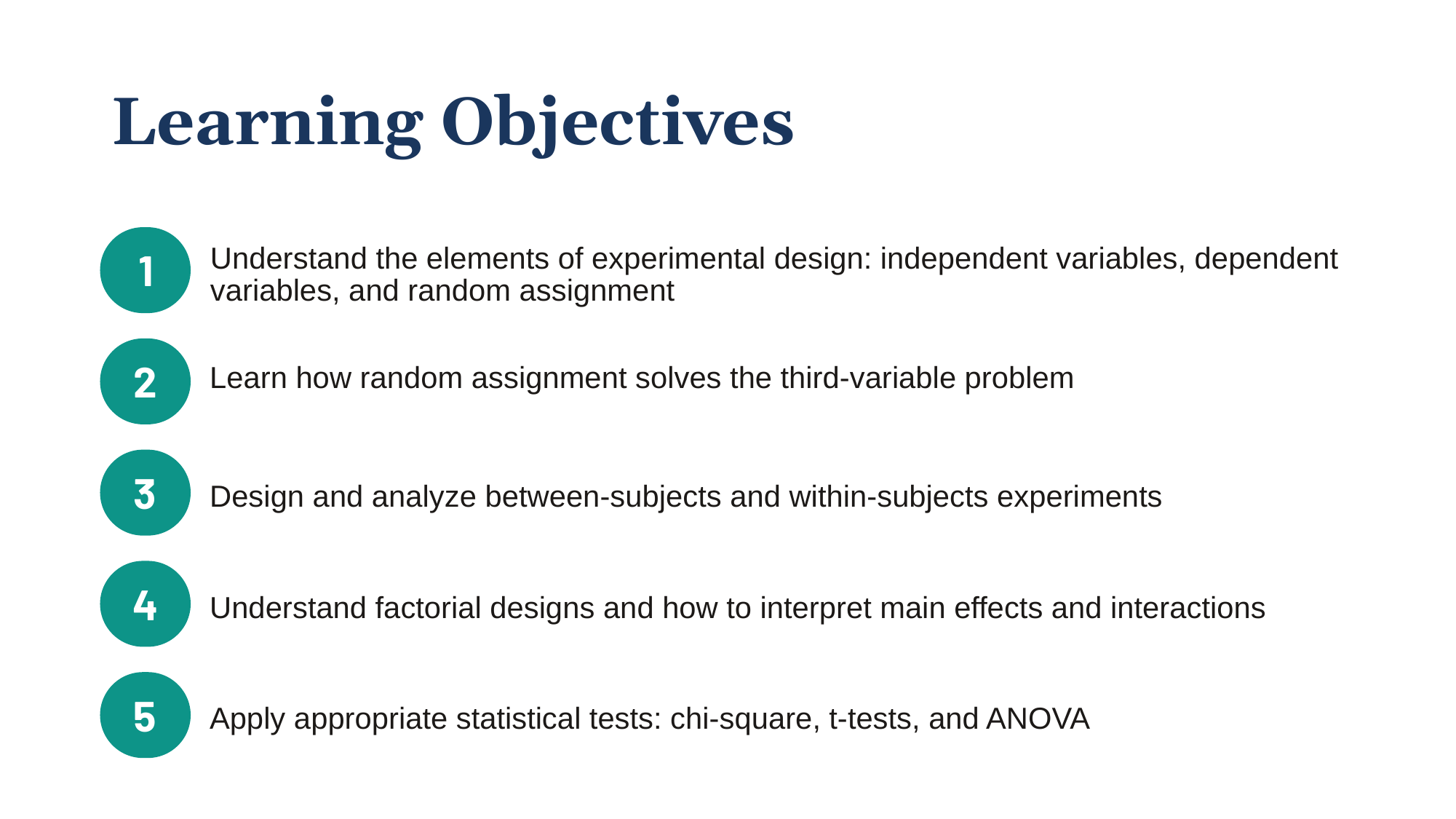

# Learning Objectives

Understand the elements of experimental design: independent variables, dependent variables, and random assignment
1

2
Learn how random assignment solves the third-variable problem

3
Design and analyze between-subjects and within-subjects experiments

4
Understand factorial designs and how to interpret main effects and interactions

5
Apply appropriate statistical tests: chi-square, t-tests, and ANOVA